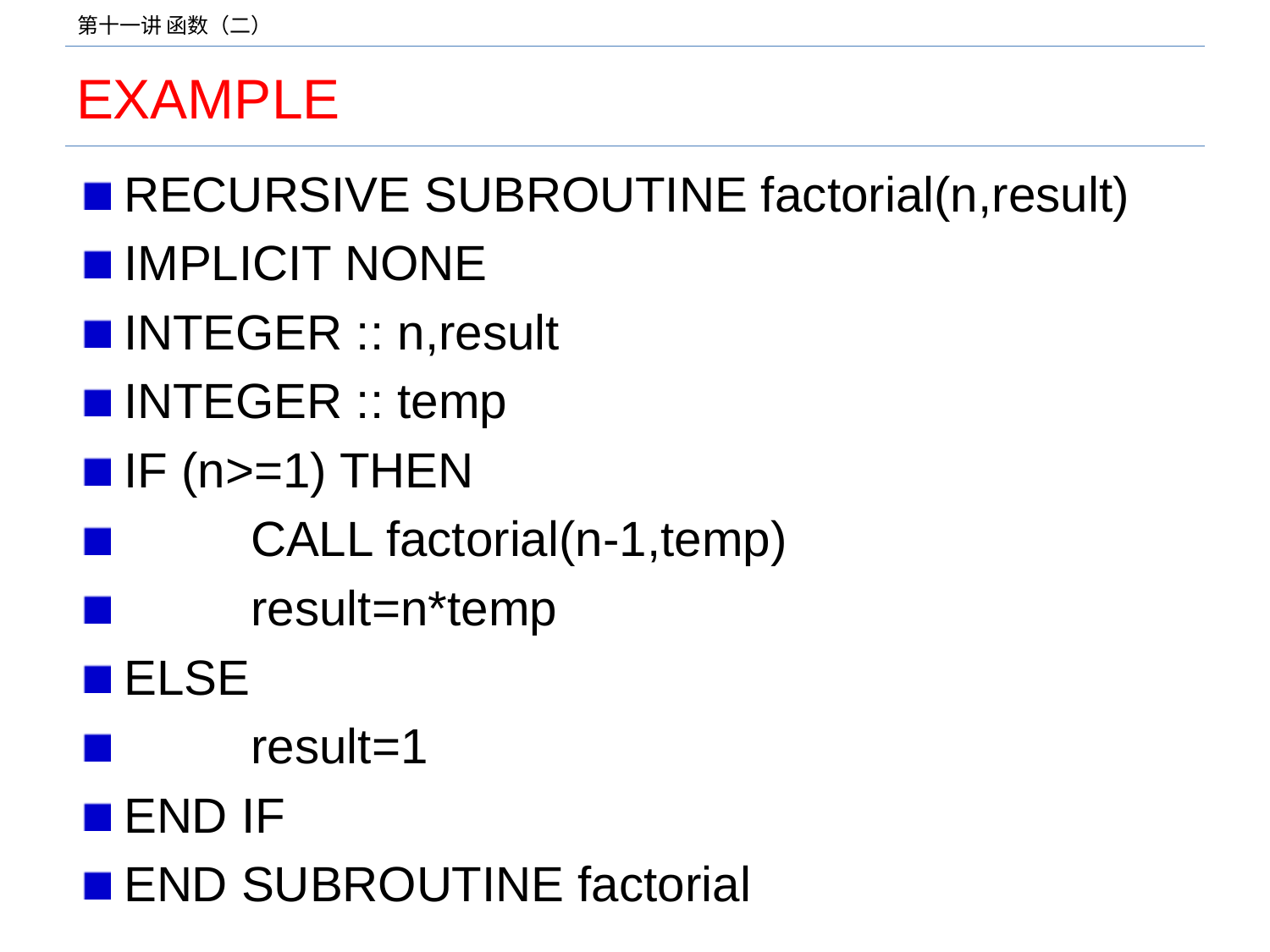

# EXAMPLE
RECURSIVE SUBROUTINE factorial(n,result)
IMPLICIT NONE
INTEGER :: n,result
INTEGER :: temp
IF (n>=1) THEN
	CALL factorial(n-1,temp)
	result=n*temp
ELSE
	result=1
END IF
END SUBROUTINE factorial